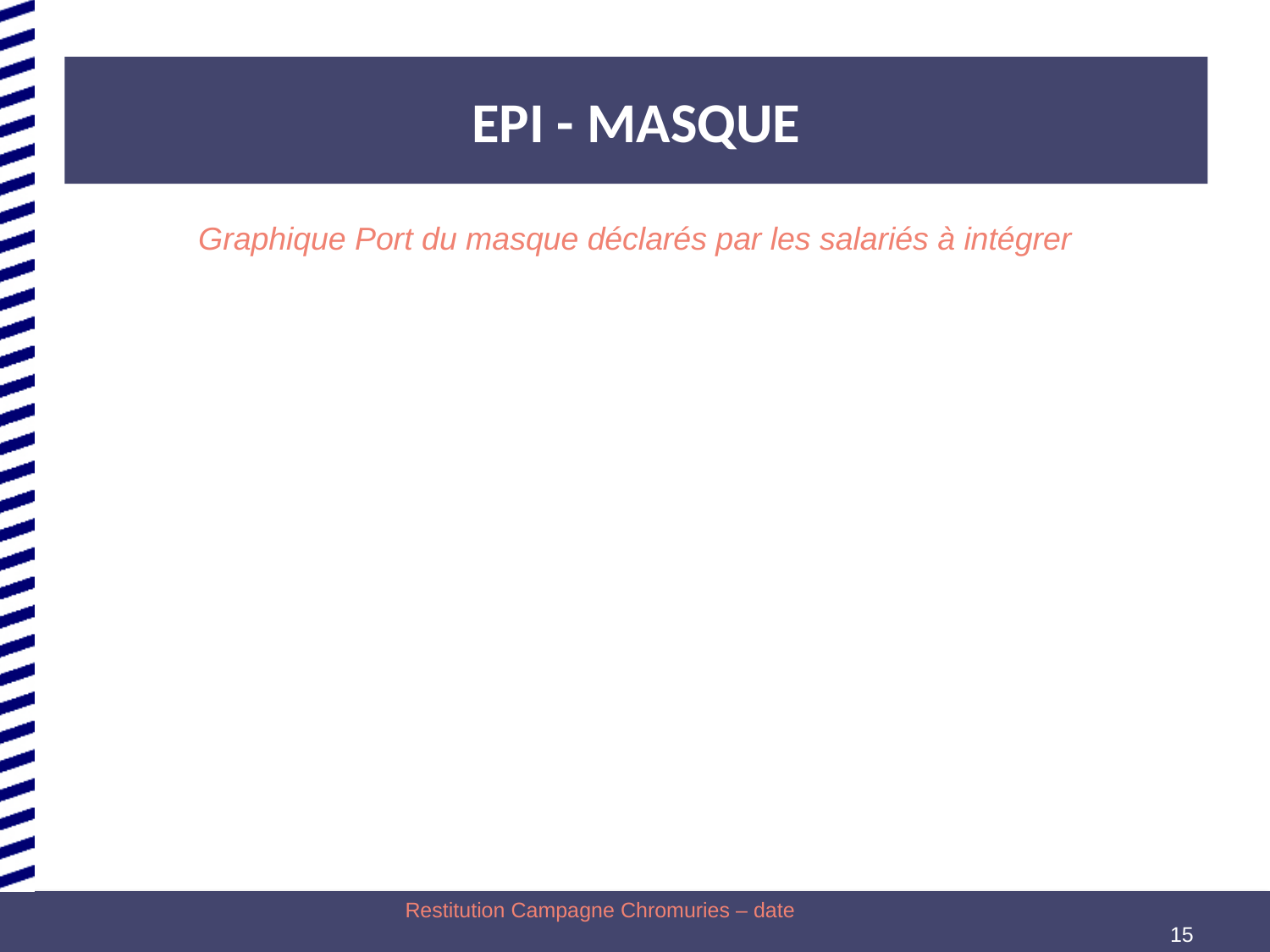

# Epi - masque
Graphique Port du masque déclarés par les salariés à intégrer

Restitution Campagne Chromuries – date
15